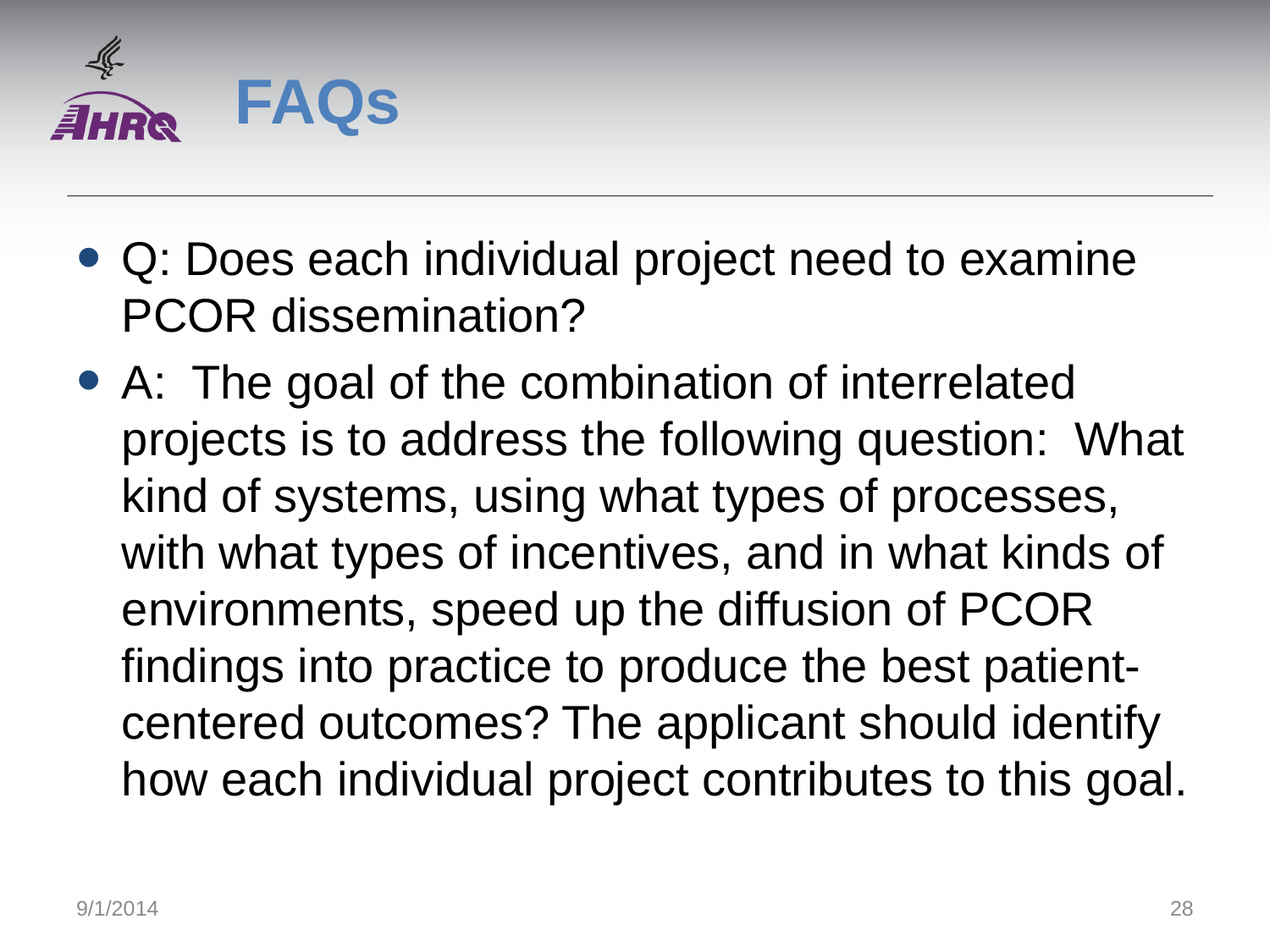

# FAQs
Q: Does each individual project need to examine PCOR dissemination?
A:  The goal of the combination of interrelated projects is to address the following question:  What kind of systems, using what types of processes, with what types of incentives, and in what kinds of environments, speed up the diffusion of PCOR findings into practice to produce the best patient-centered outcomes? The applicant should identify how each individual project contributes to this goal.
9/1/2014
28